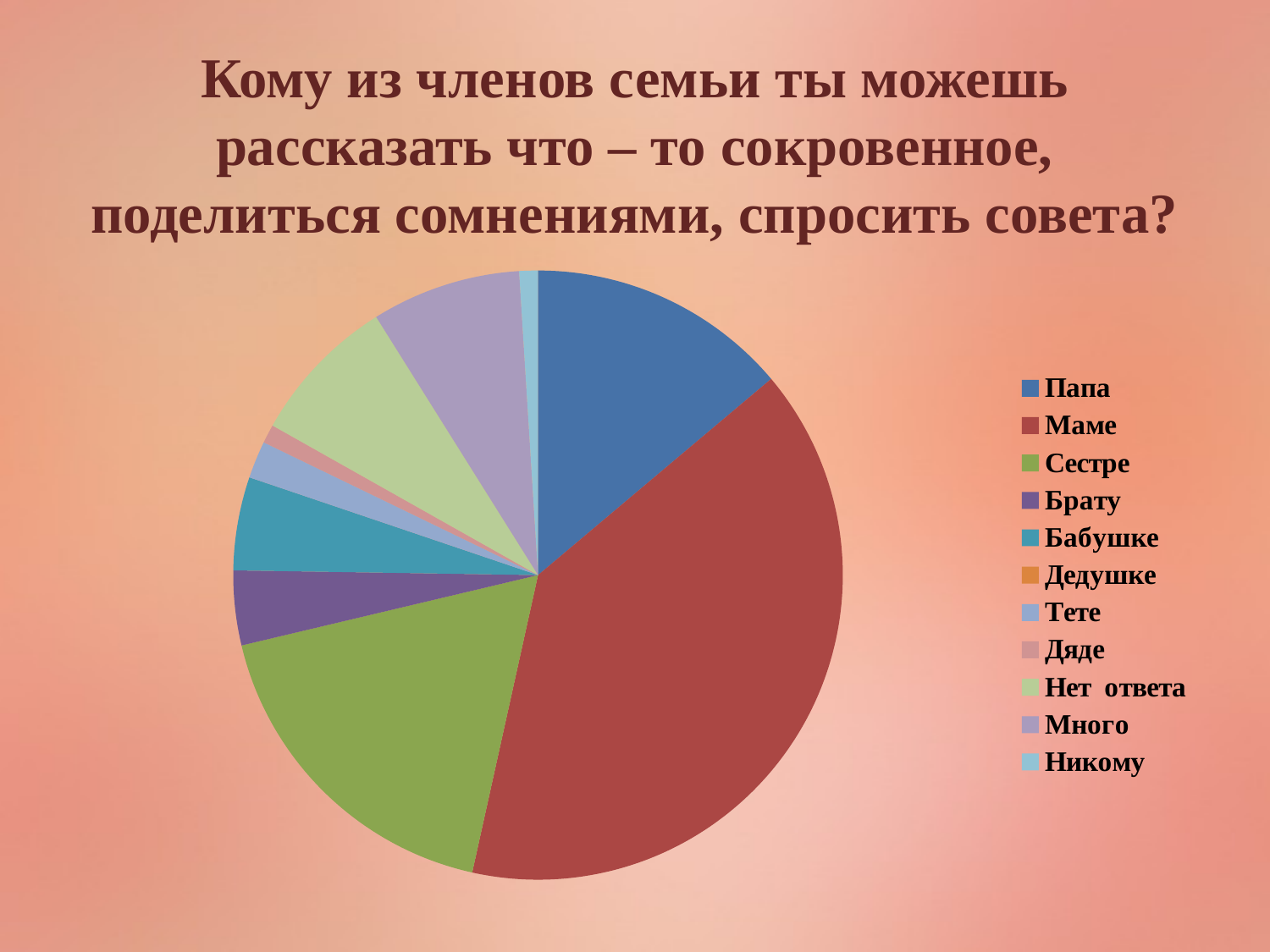

# Кому из членов семьи ты можешь рассказать что – то сокровенное, поделиться сомнениями, спросить совета?

### Chart

| Category | Продажи |
|---|---|
| Папа | 0.14 |
| Маме | 0.4 |
| Сестре | 0.18000000000000024 |
| Брату | 0.04000000000000003 |
| Бабушке | 0.050000000000000024 |
| Дедушке | 0.0 |
| Тете | 0.020000000000000014 |
| Дяде | 0.010000000000000007 |
| Нет  ответа | 0.08000000000000006 |
| Много | 0.08000000000000006 |
| Никому | 0.010000000000000007 |